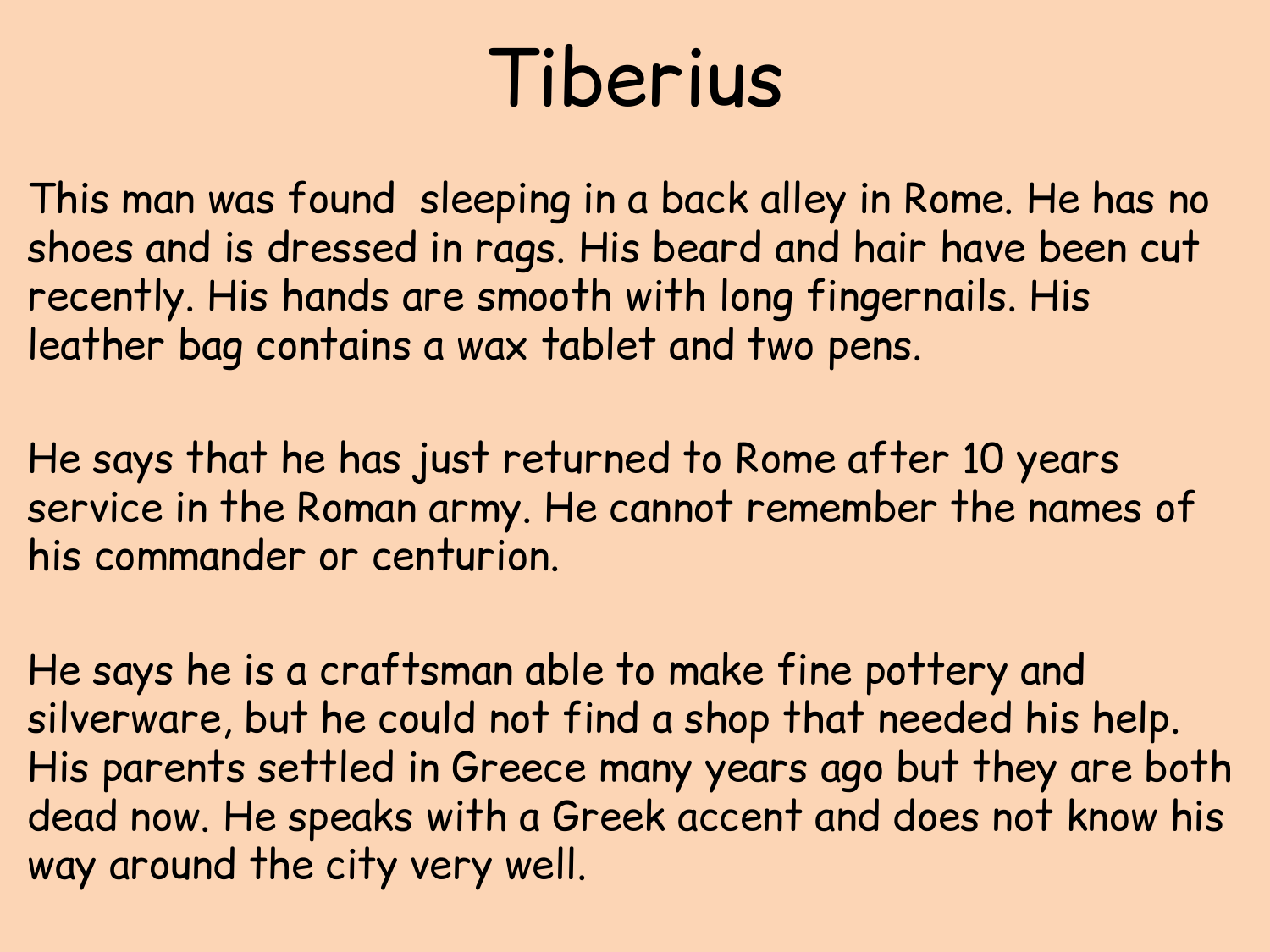

# Tiberius
This man was found  sleeping in a back alley in Rome. He has no shoes and is dressed in rags. His beard and hair have been cut recently. His hands are smooth with long fingernails. His leather bag contains a wax tablet and two pens.

He says that he has just returned to Rome after 10 years service in the Roman army. He cannot remember the names of his commander or centurion.

He says he is a craftsman able to make fine pottery and silverware, but he could not find a shop that needed his help. His parents settled in Greece many years ago but they are both dead now. He speaks with a Greek accent and does not know his way around the city very well.